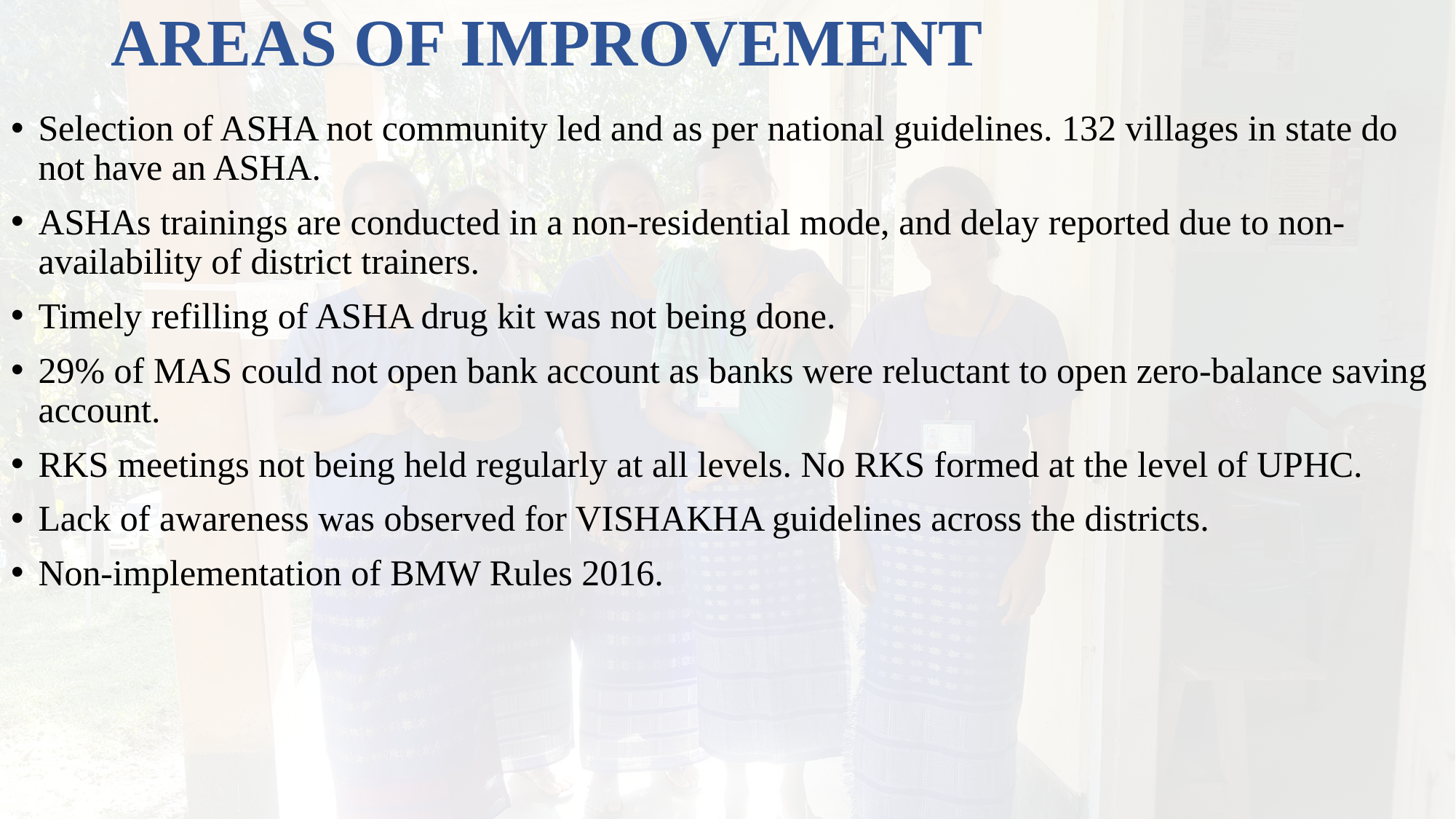

# AREAS OF IMPROVEMENT
Selection of ASHA not community led and as per national guidelines. 132 villages in state do not have an ASHA.
ASHAs trainings are conducted in a non-residential mode, and delay reported due to non-availability of district trainers.
Timely refilling of ASHA drug kit was not being done.
29% of MAS could not open bank account as banks were reluctant to open zero-balance saving account.
RKS meetings not being held regularly at all levels. No RKS formed at the level of UPHC.
Lack of awareness was observed for VISHAKHA guidelines across the districts.
Non-implementation of BMW Rules 2016.